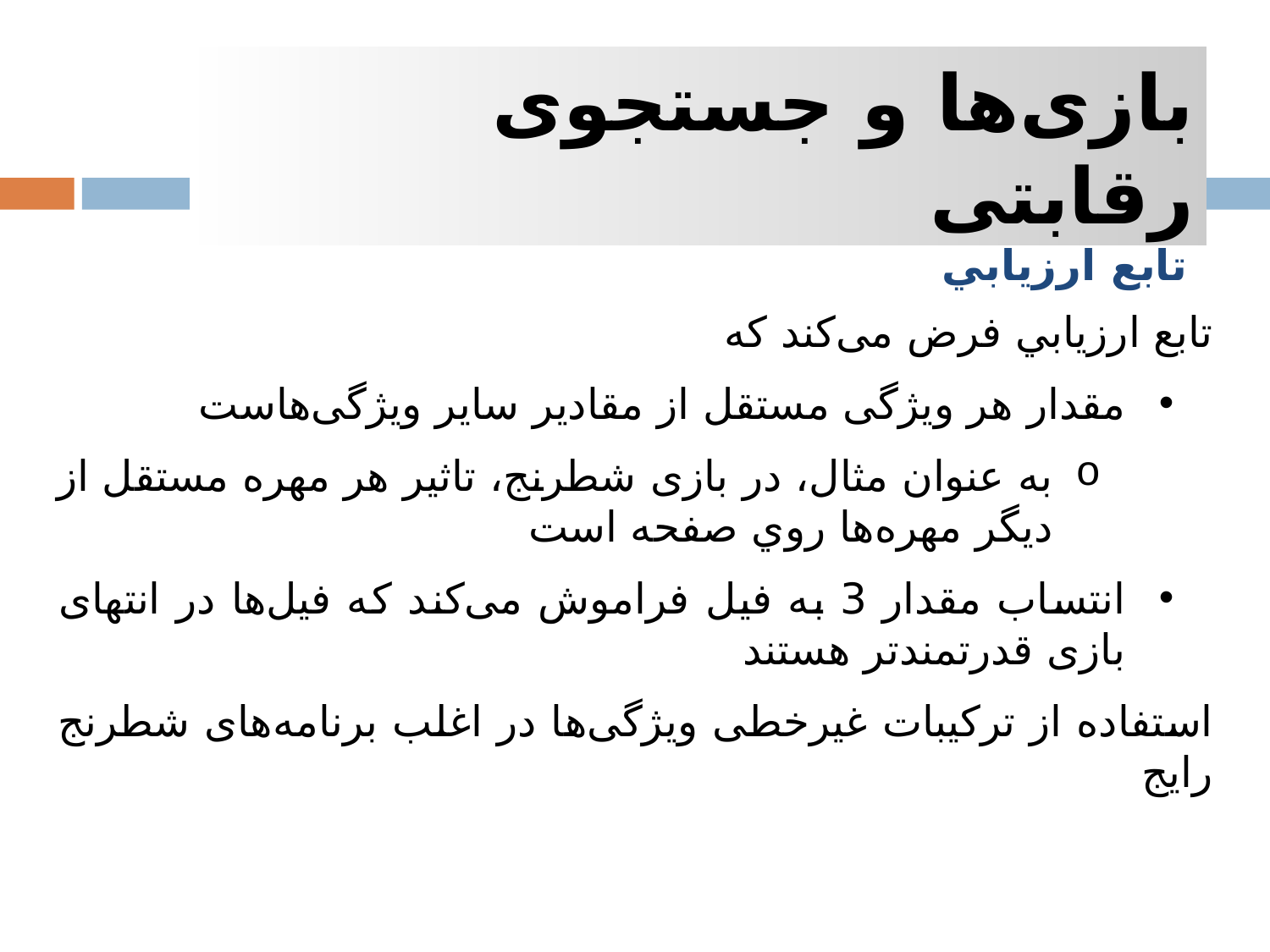

بازی‌ها و جستجوی رقابتی
تابع ارزيابي
تابع ارزيابي فرض می‌کند که
مقدار هر ویژگی مستقل از مقادیر سایر ویژگی‌هاست
به عنوان مثال، در بازی شطرنج، تاثیر هر مهره مستقل از ديگر مهره‌ها روي صفحه است
انتساب مقدار 3 به فیل فراموش می‌کند که فیل‌ها در انتهای بازی قدرتمندتر هستند
استفاده از ترکیبات غیرخطی ویژگی‌ها در اغلب برنامه‌های شطرنج رایج